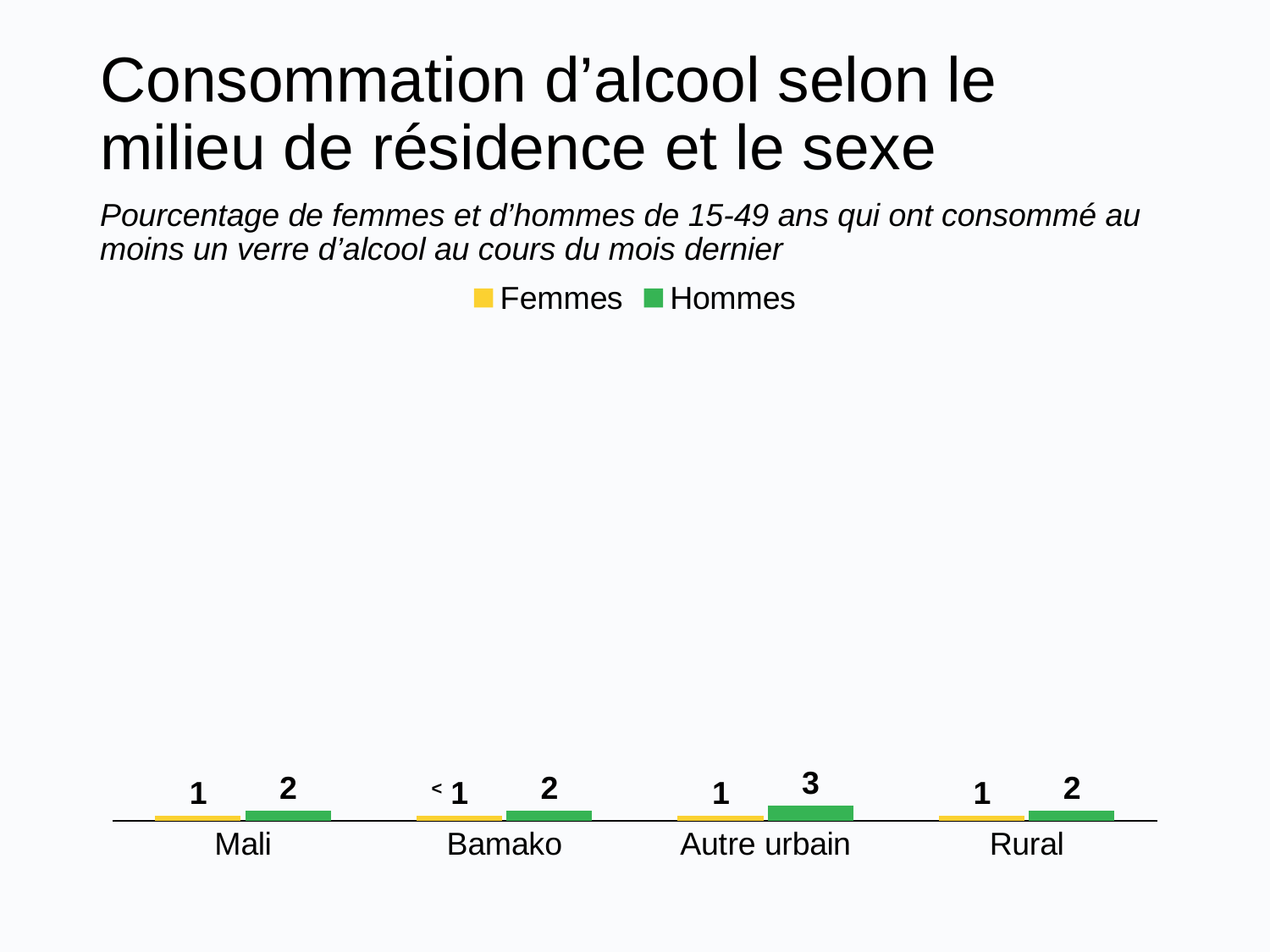

# Consommation d’alcool selon le milieu de résidence et le sexe
Pourcentage de femmes et d’hommes de 15-49 ans qui ont consommé au moins un verre d’alcool au cours du mois dernier

### Chart

| Category | Femmes | Hommes |
|---|---|---|
| Mali | 1.0 | 2.0 |
| Bamako | 1.0 | 2.0 |
| Autre urbain | 1.0 | 3.0 |
| Rural | 1.0 | 2.0 |
<